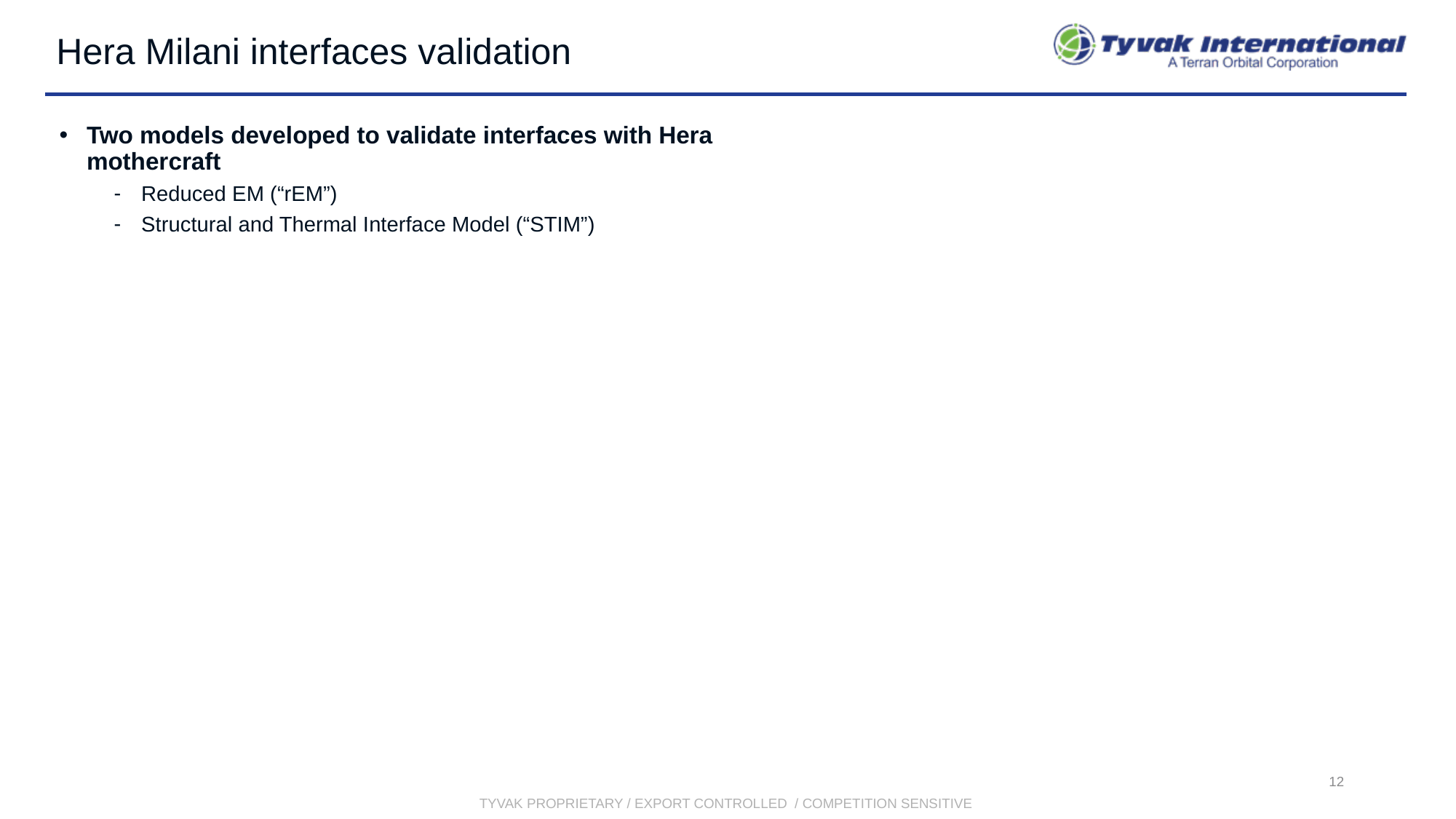

# Hera Milani interfaces validation
Two models developed to validate interfaces with Hera mothercraft
Reduced EM (“rEM”)
Structural and Thermal Interface Model (“STIM”)

12
TYVAK PROPRIETARY / EXPORT CONTROLLED  / COMPETITION SENSITIVE